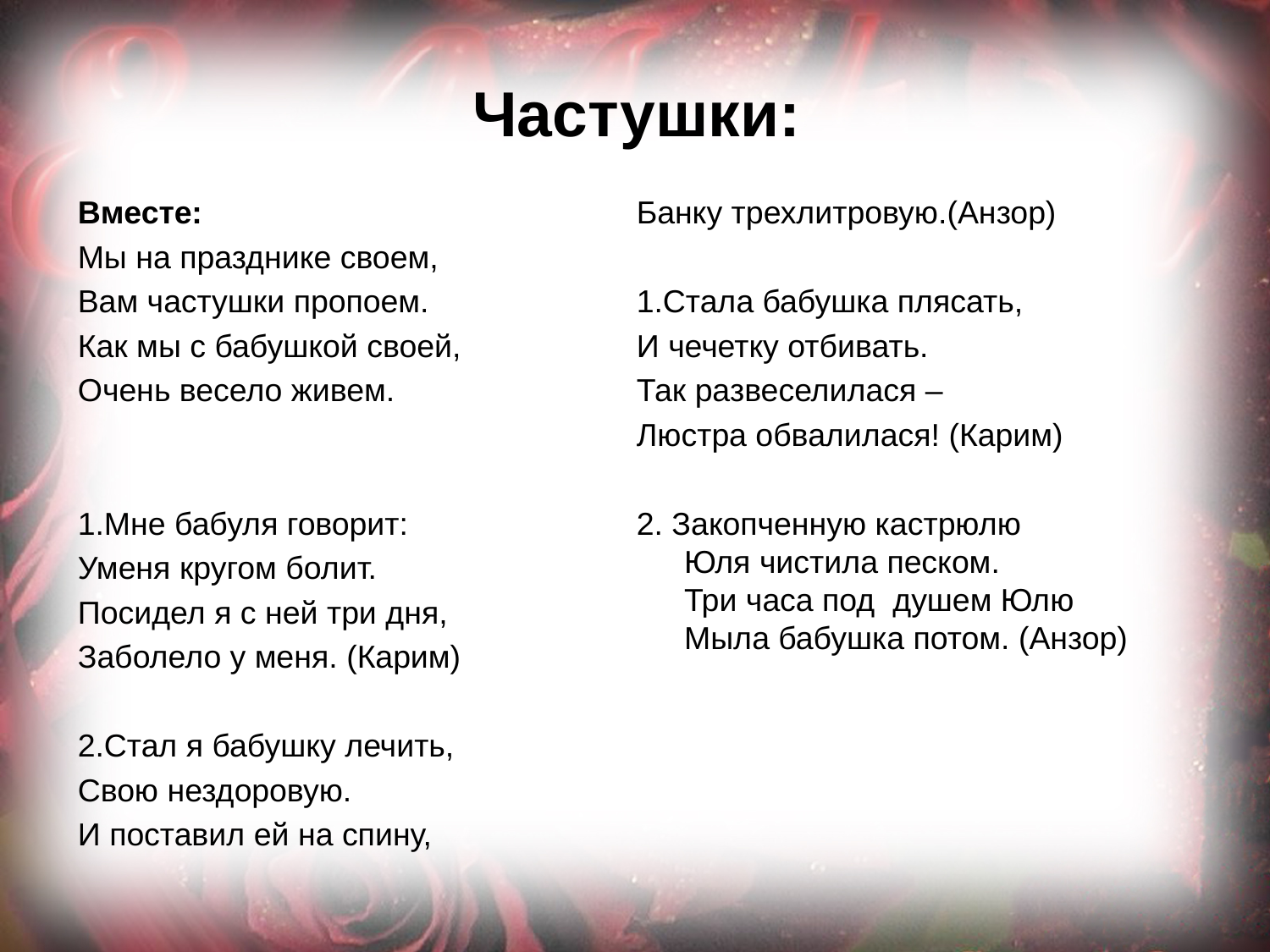

# Частушки:
Вместе:
Мы на празднике своем,
Вам частушки пропоем.
Как мы с бабушкой своей,
Очень весело живем.

1.Мне бабуля говорит:
Уменя кругом болит.
Посидел я с ней три дня,
Заболело у меня. (Карим)

2.Стал я бабушку лечить,
Свою нездоровую.
И поставил ей на спину,
Банку трехлитровую.(Анзор)

1.Стала бабушка плясать,
И чечетку отбивать.
Так развеселилася –
Люстра обвалилася! (Карим)

2. Закопченную кастрюлю
Юля чистила песком.
Три часа под  душем Юлю
Мыла бабушка потом. (Анзор)